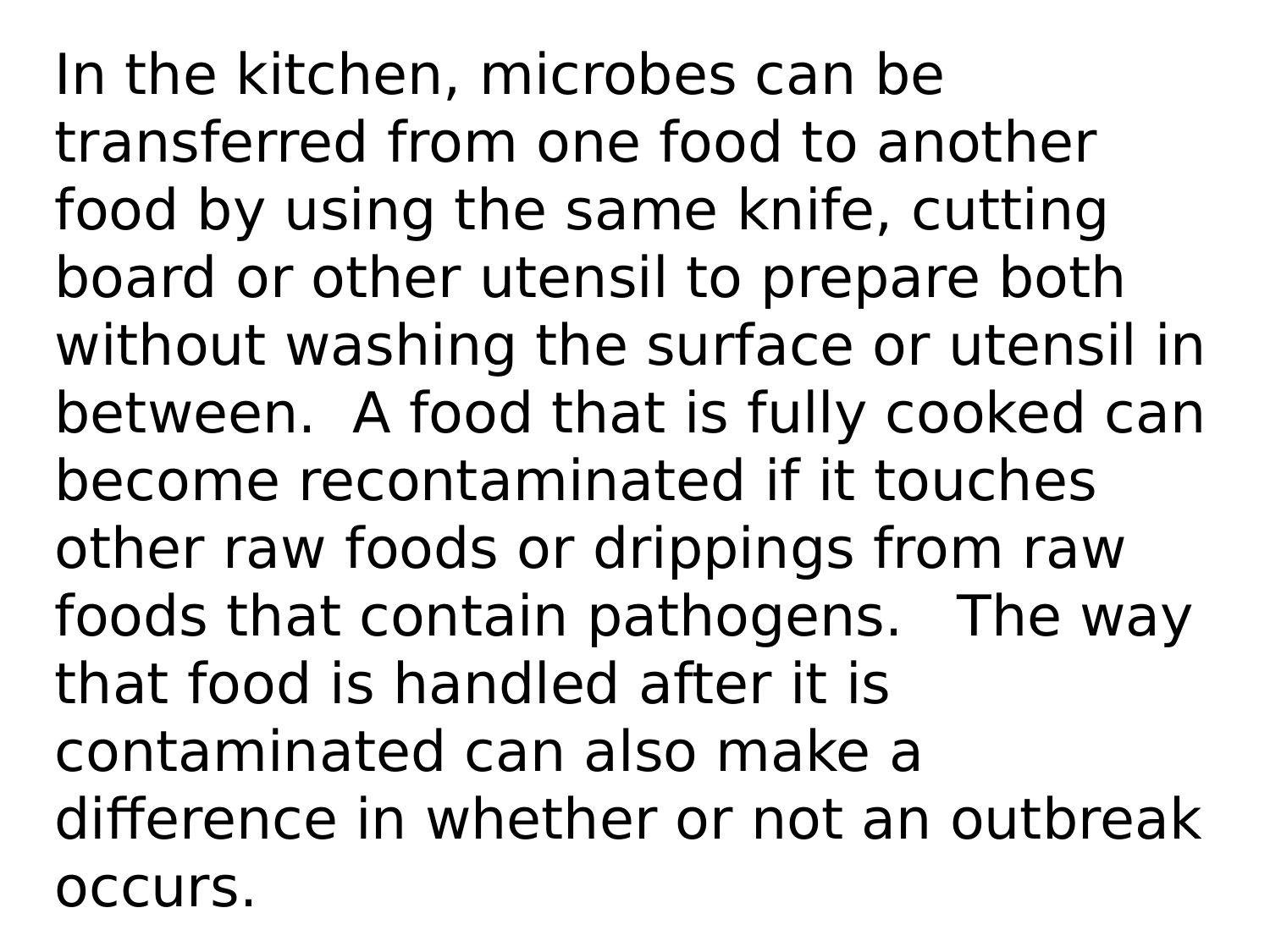

In the kitchen, microbes can be transferred from one food to another food by using the same knife, cutting board or other utensil to prepare both without washing the surface or utensil in between.  A food that is fully cooked can become recontaminated if it touches other raw foods or drippings from raw foods that contain pathogens.   The way that food is handled after it is contaminated can also make a difference in whether or not an outbreak occurs.